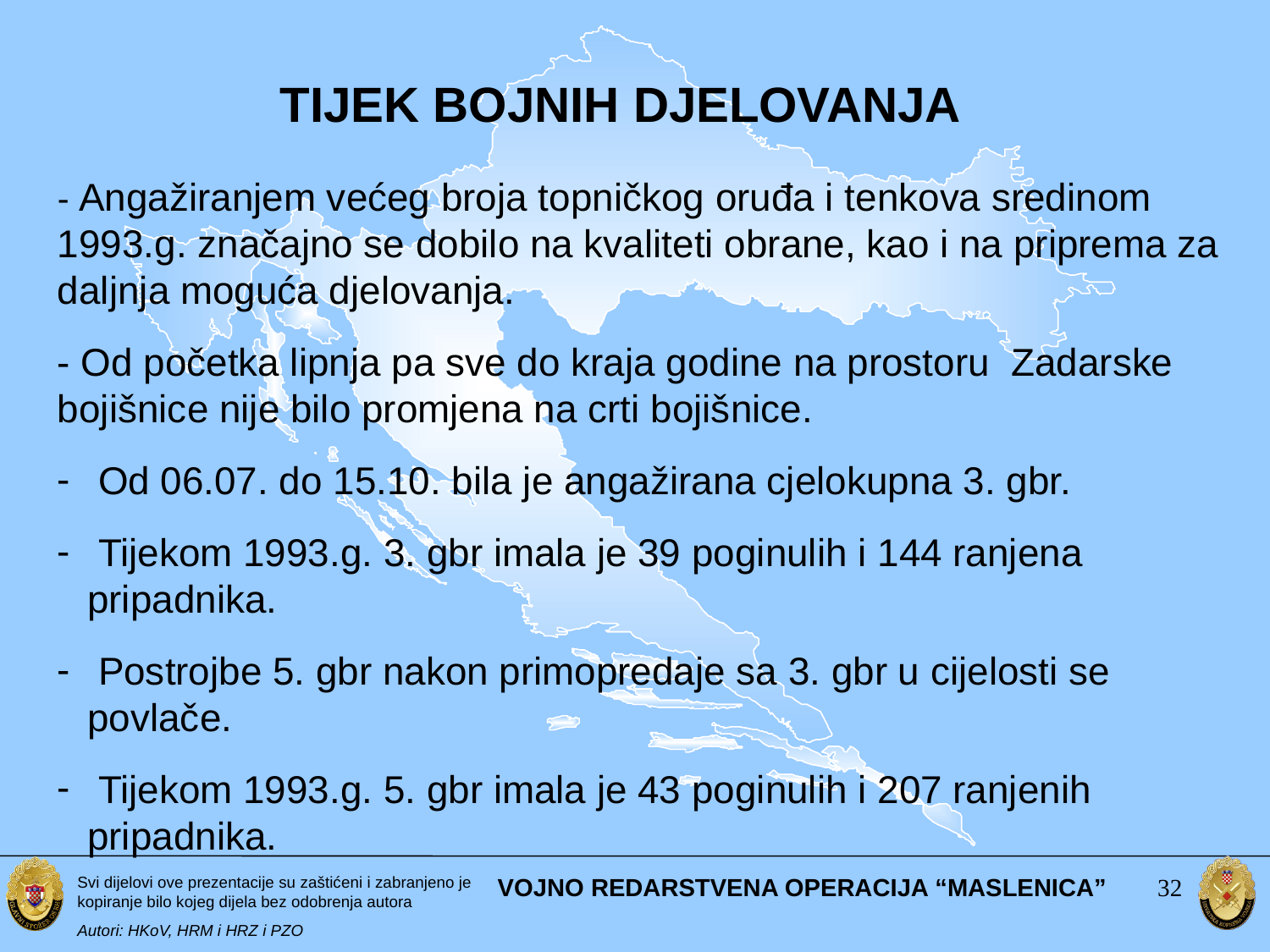

TIJEK BOJNIH DJELOVANJA
- Angažiranjem većeg broja topničkog oruđa i tenkova sredinom 1993.g. značajno se dobilo na kvaliteti obrane, kao i na priprema za daljnja moguća djelovanja.

- Od početka lipnja pa sve do kraja godine na prostoru  Zadarske bojišnice nije bilo promjena na crti bojišnice.

 Od 06.07. do 15.10. bila je angažirana cjelokupna 3. gbr.

 Tijekom 1993.g. 3. gbr imala je 39 poginulih i 144 ranjena pripadnika.

 Postrojbe 5. gbr nakon primopredaje sa 3. gbr u cijelosti se povlače.

 Tijekom 1993.g. 5. gbr imala je 43 poginulih i 207 ranjenih pripadnika.
VOJNO REDARSTVENA OPERACIJA “MASLENICA”